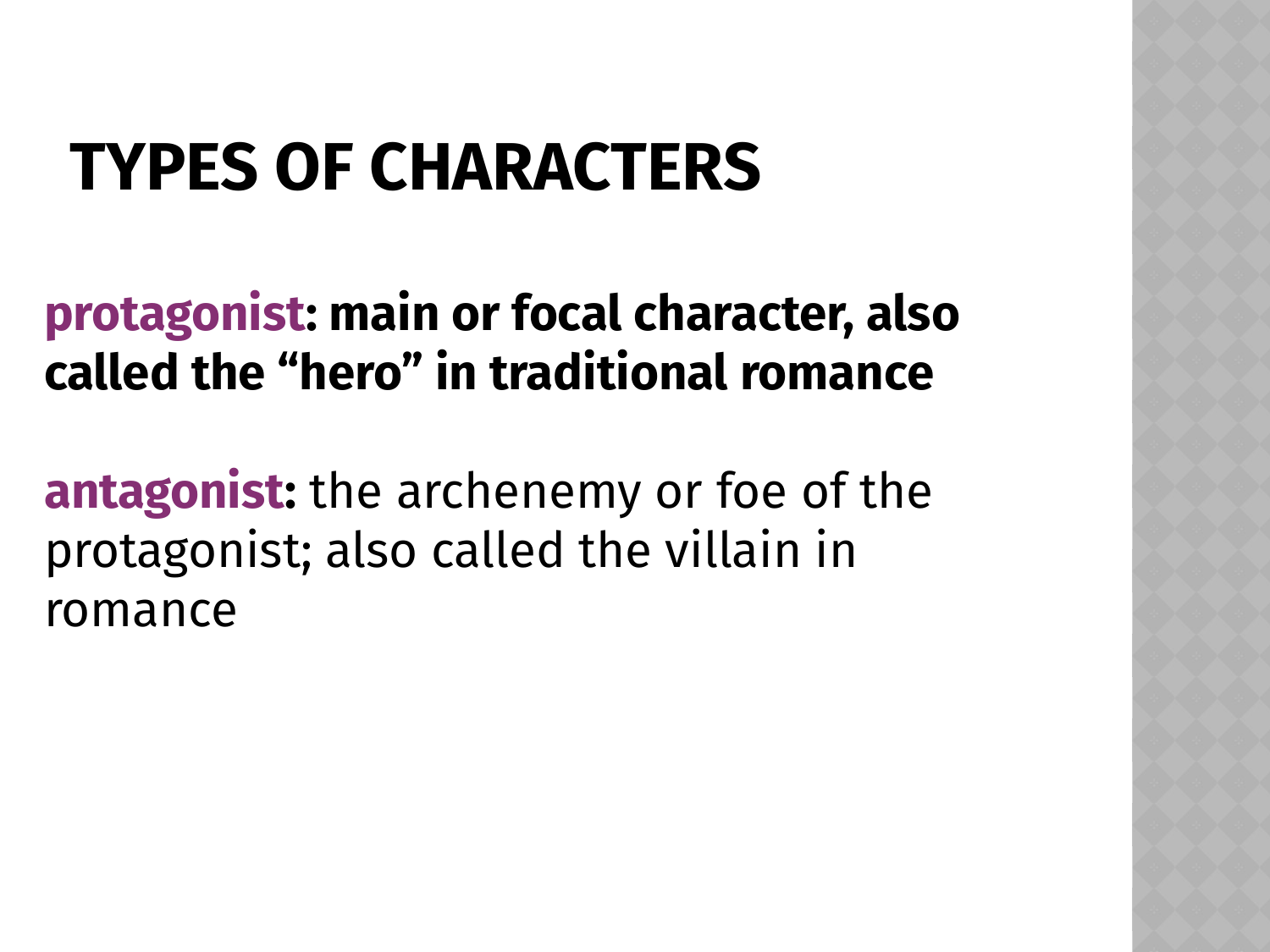

# Types of characters
protagonist: main or focal character, also called the “hero” in traditional romance

antagonist: the archenemy or foe of the protagonist; also called the villain in romance